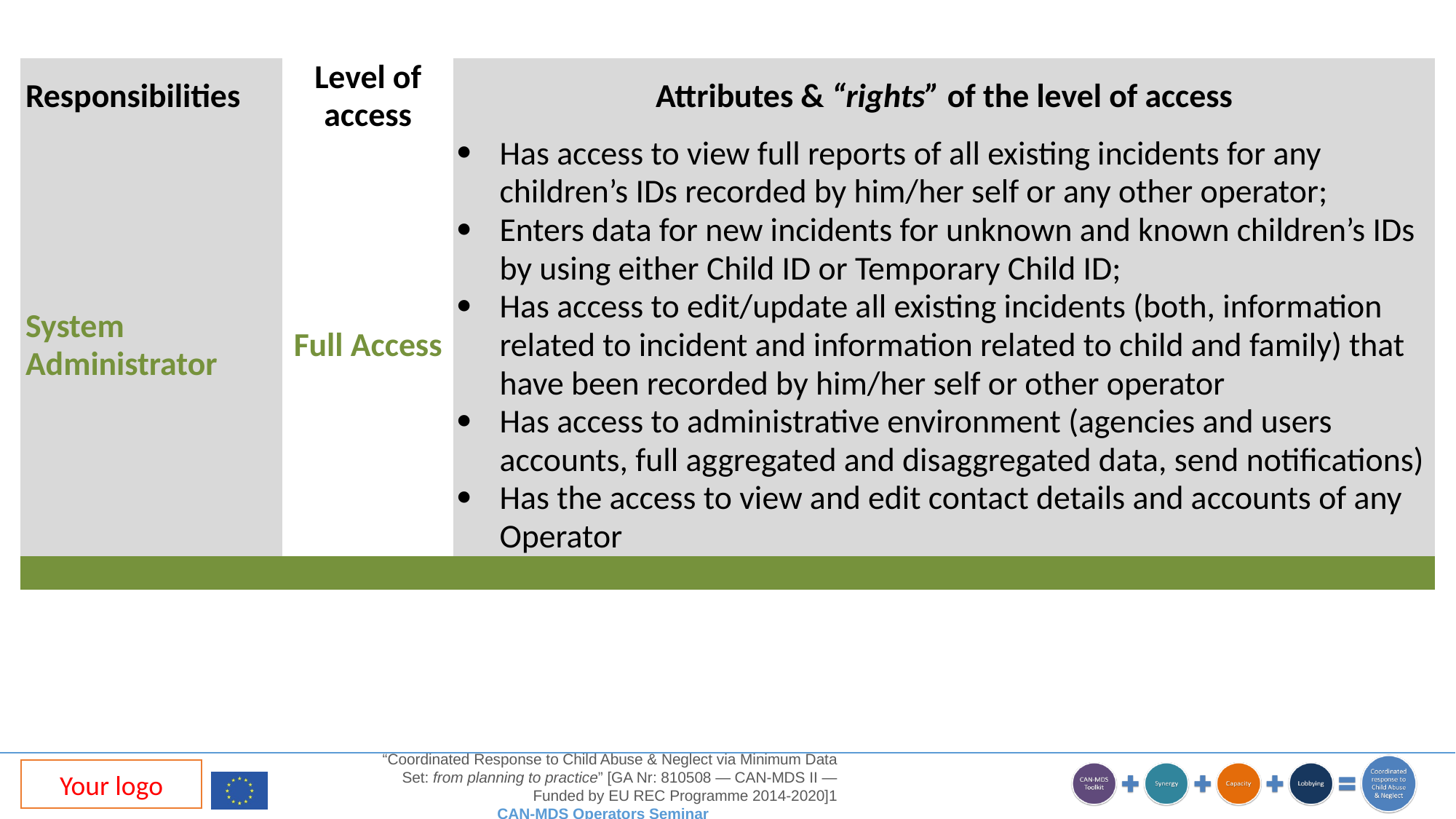

| Responsibilities | Level of access | Attributes & “rights” of the level of access |
| --- | --- | --- |
| System Administrator | Full Access | Has access to view full reports of all existing incidents for any children’s IDs recorded by him/her self or any other operator; Enters data for new incidents for unknown and known children’s IDs by using either Child ID or Temporary Child ID; Has access to edit/update all existing incidents (both, information related to incident and information related to child and family) that have been recorded by him/her self or other operator Has access to administrative environment (agencies and users accounts, full aggregated and disaggregated data, send notifications) Has the access to view and edit contact details and accounts of any Operator |
|  |  |  |